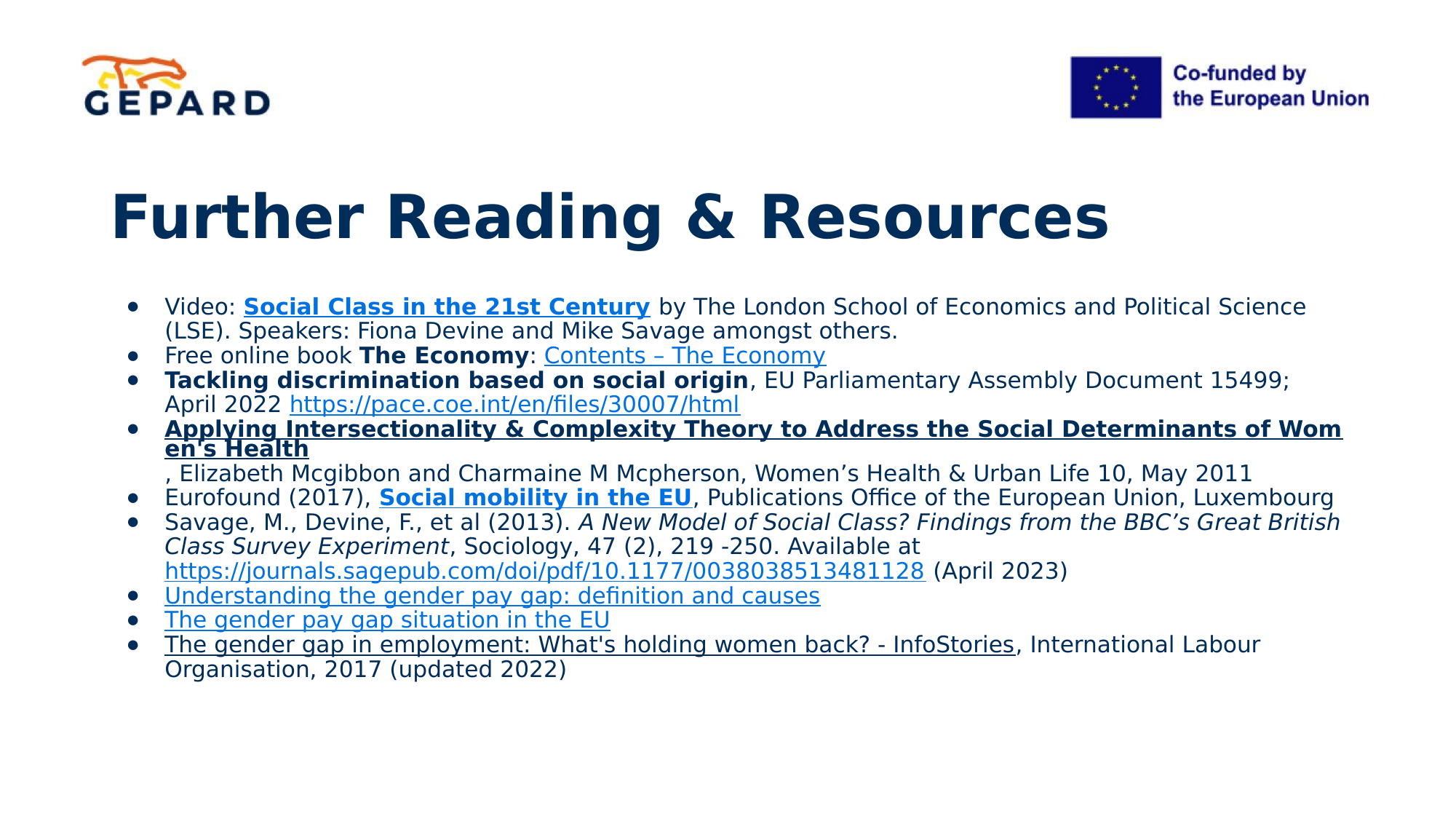

# Further Reading & Resources
Video: Social Class in the 21st Century by The London School of Economics and Political Science (LSE). Speakers: Fiona Devine and Mike Savage amongst others.
Free online book The Economy: Contents – The Economy
Tackling discrimination based on social origin, EU Parliamentary Assembly Document 15499; April 2022 https://pace.coe.int/en/files/30007/html
Applying Intersectionality & Complexity Theory to Address the Social Determinants of Women's Health, Elizabeth Mcgibbon and Charmaine M Mcpherson, Women’s Health & Urban Life 10, May 2011
Eurofound (2017), Social mobility in the EU, Publications Office of the European Union, Luxembourg
Savage, M., Devine, F., et al (2013). A New Model of Social Class? Findings from the BBC’s Great British Class Survey Experiment, Sociology, 47 (2), 219 -250. Available at https://journals.sagepub.com/doi/pdf/10.1177/0038038513481128 (April 2023)
Understanding the gender pay gap: definition and causes
The gender pay gap situation in the EU
The gender gap in employment: What's holding women back? - InfoStories, International Labour Organisation, 2017 (updated 2022)